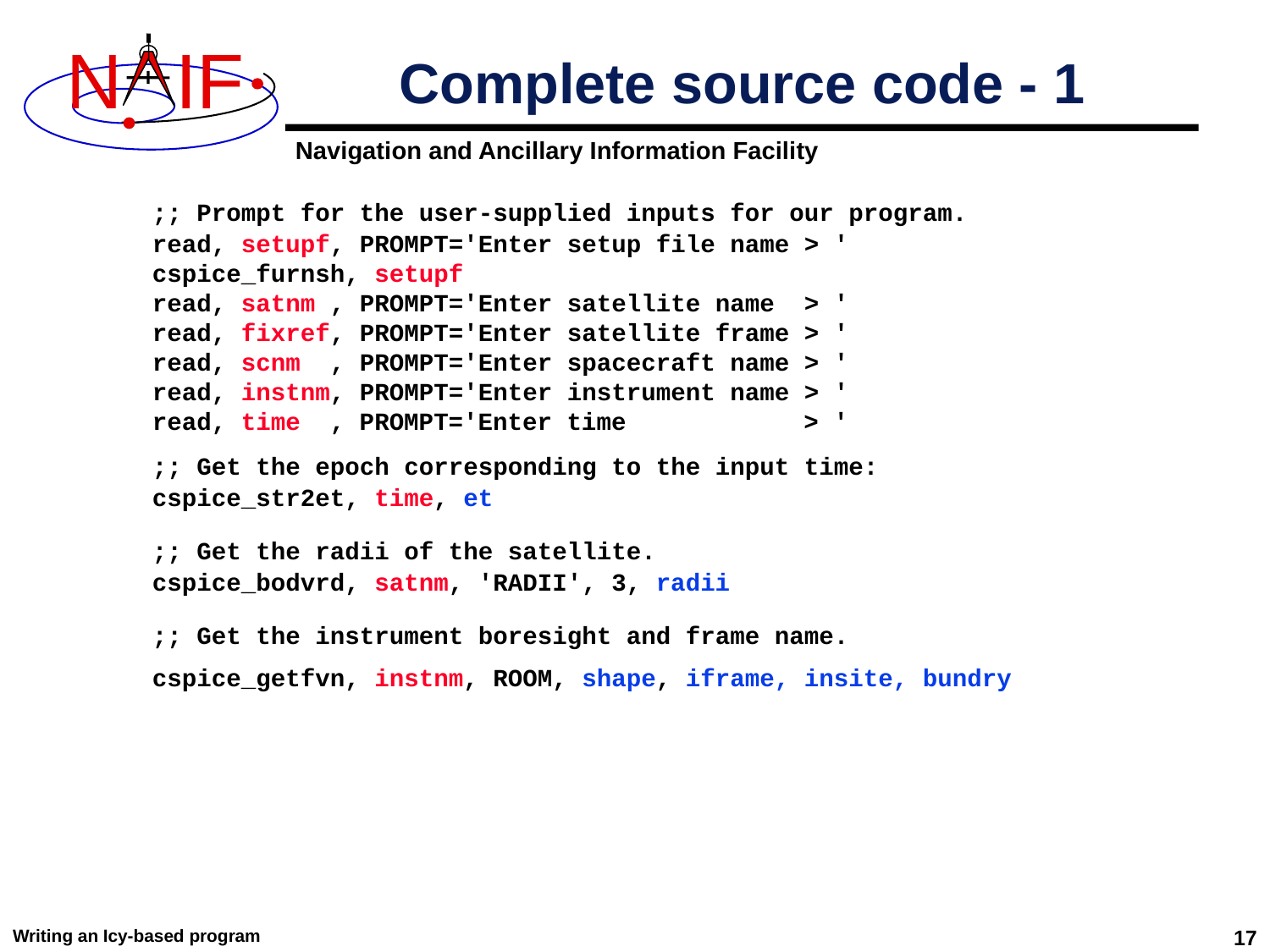

# Complete source code - 1
   ;; Prompt for the user-supplied inputs for our program.
   read, setupf, PROMPT='Enter setup file name > '
   cspice_furnsh, setupf
   read, satnm , PROMPT='Enter satellite name  > '
   read, fixref, PROMPT='Enter satellite frame > '
   read, scnm  , PROMPT='Enter spacecraft name > '
   read, instnm, PROMPT='Enter instrument name > '
   read, time  , PROMPT='Enter time            > '
   ;; Get the epoch corresponding to the input time:
   cspice_str2et, time, et
   ;; Get the radii of the satellite.
   cspice_bodvrd, satnm, 'RADII', 3, radii
   ;; Get the instrument boresight and frame name.
   cspice_getfvn, instnm, ROOM, shape, iframe, insite, bundry
Writing an Icy-based program
17